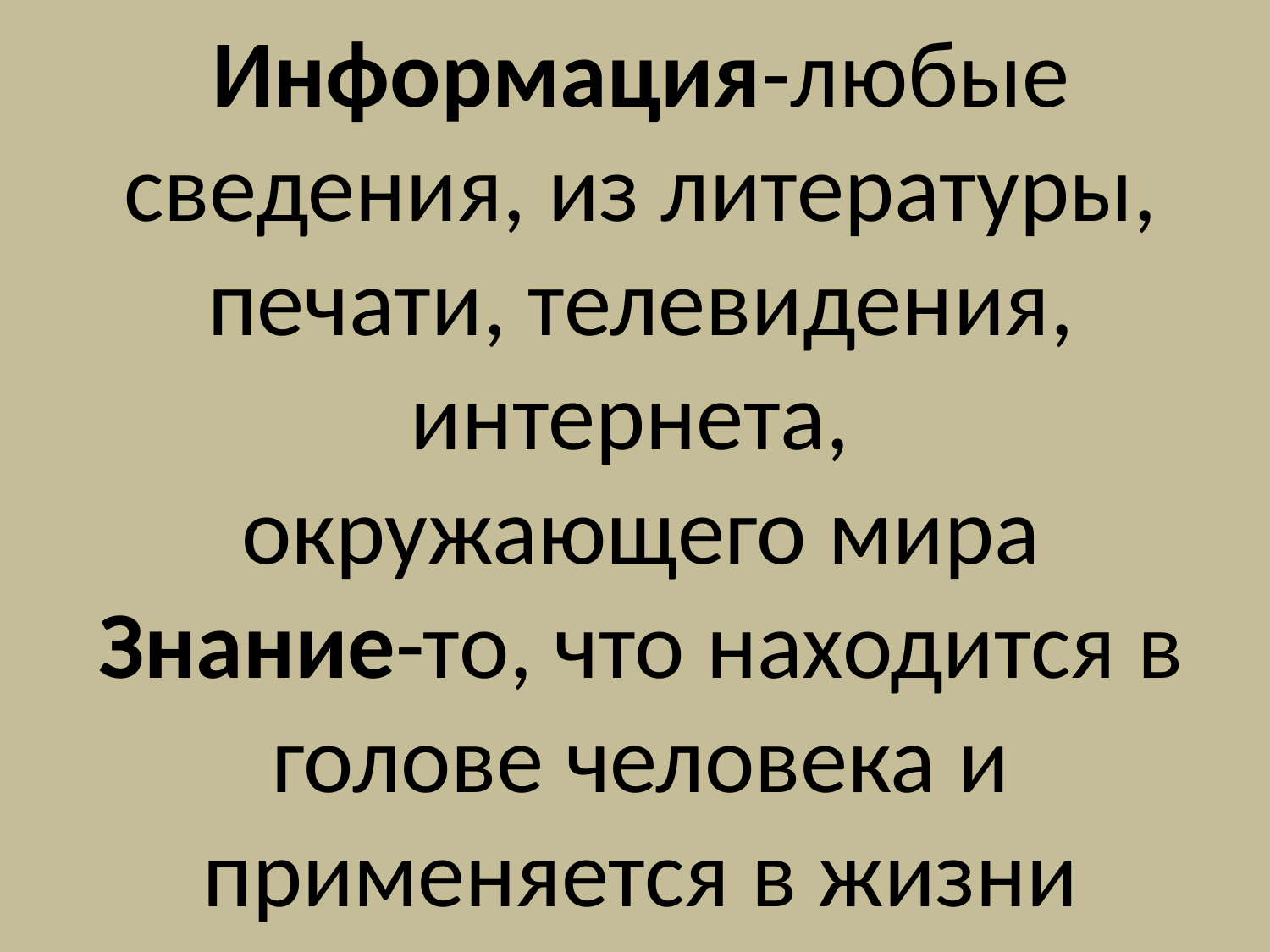

# Информация-любые сведения, из литературы, печати, телевидения, интернета, окружающего мира Знание-то, что находится в голове человека и применяется в жизни